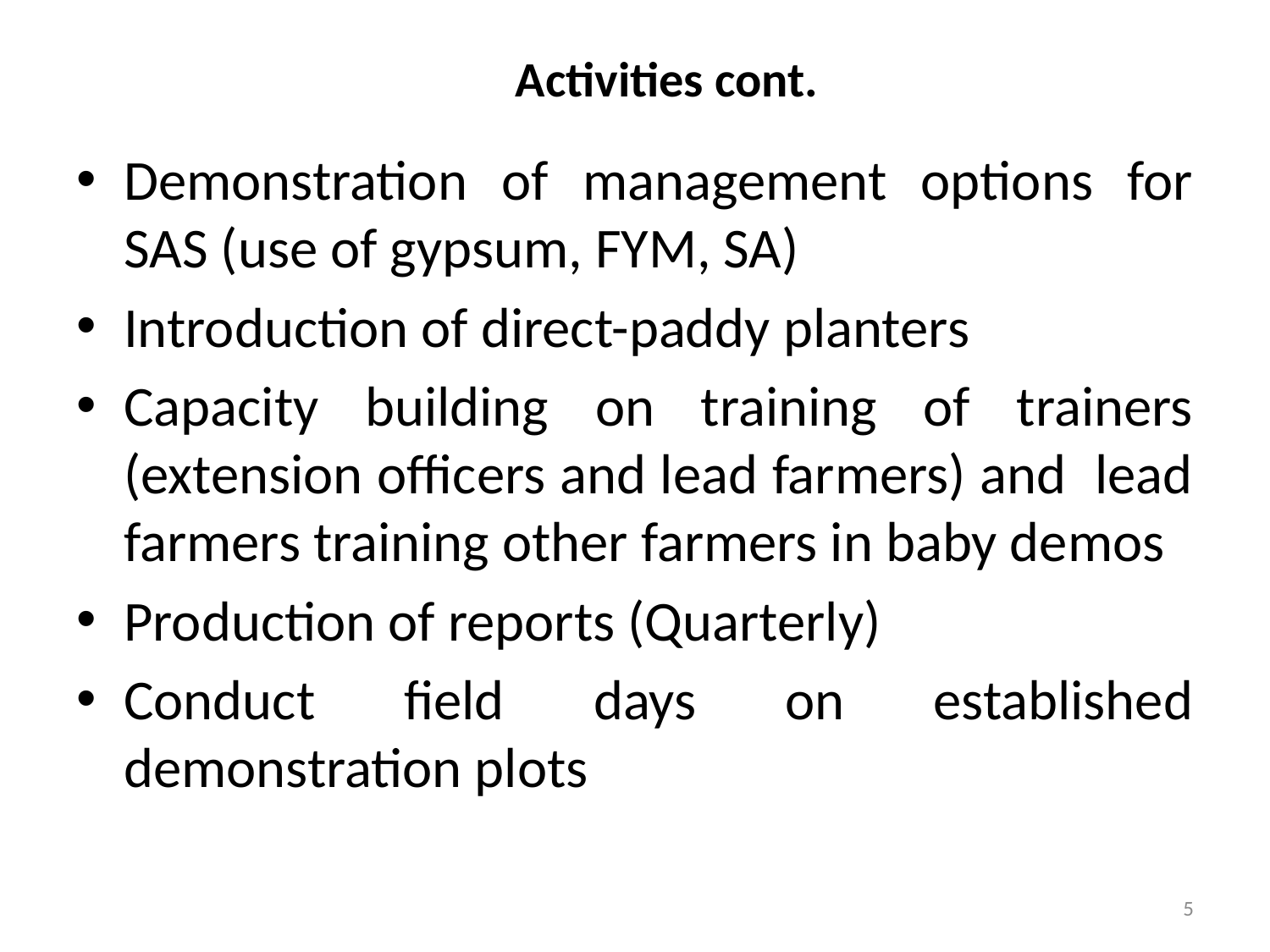

# Activities cont.
Demonstration of management options for SAS (use of gypsum, FYM, SA)
Introduction of direct-paddy planters
Capacity building on training of trainers (extension officers and lead farmers) and  lead farmers training other farmers in baby demos
Production of reports (Quarterly)
Conduct field days on established demonstration plots

5